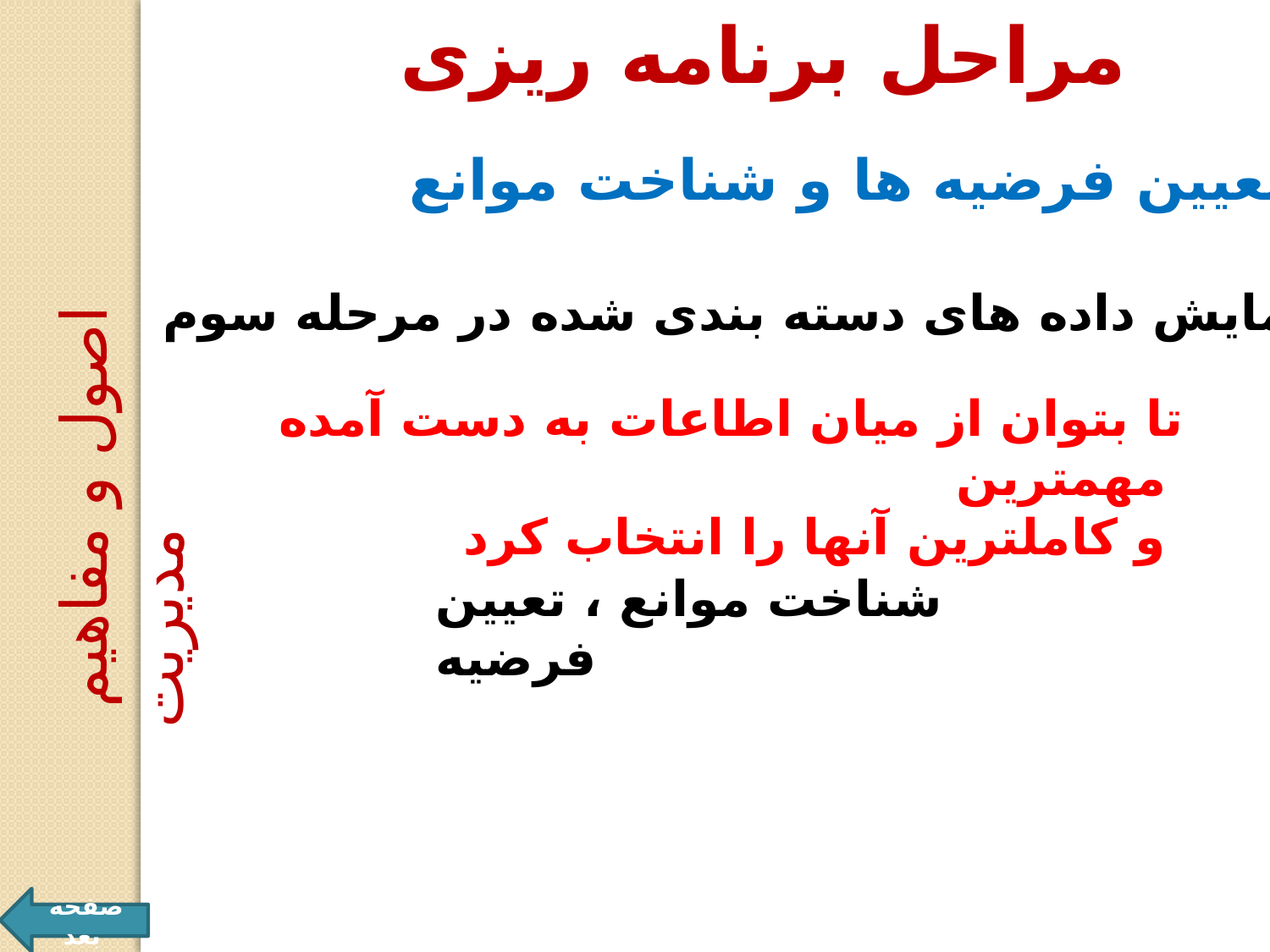

مراحل برنامه ریزی
تعیین فرضیه ها و شناخت موانع
آزمایش داده های دسته بندی شده در مرحله سوم
تا بتوان از میان اطاعات به دست آمده مهمترین
            و کاملترین آنها را انتخاب کرد
اصول و مفاهيم  مديريت
شناخت موانع ، تعیین فرضیه
صفحه  بعد